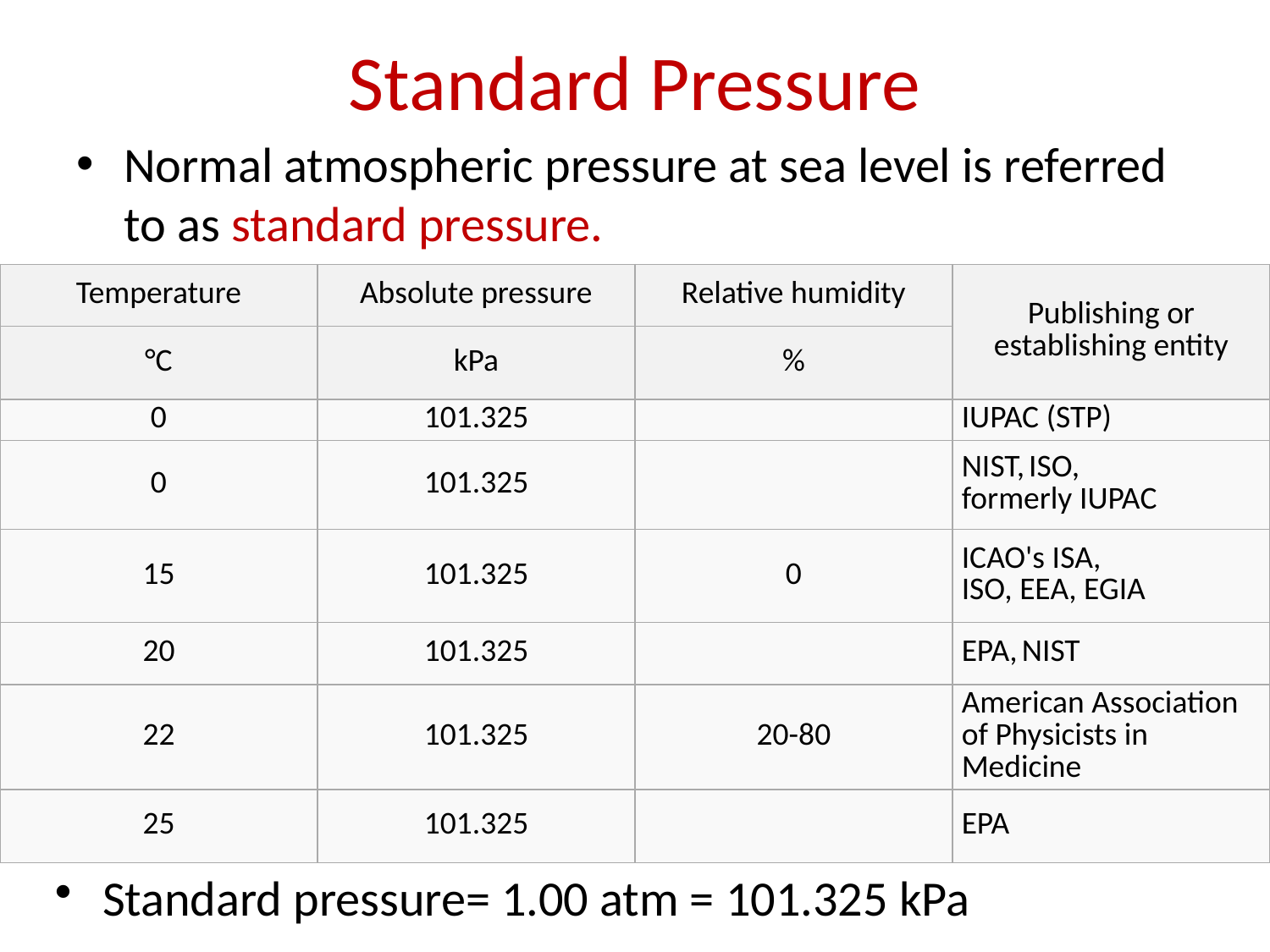

# Standard Pressure
Normal atmospheric pressure at sea level is referred to as standard pressure.
| Temperature | Absolute pressure | Relative humidity | Publishing or establishing entity |
| --- | --- | --- | --- |
| °C | kPa | % |  |
| 0 | 101.325 |  | IUPAC (STP) |
| 0 | 101.325 |  | NIST, ISO, formerly IUPAC |
| 15 | 101.325 | 0 | ICAO's ISA, ISO, EEA, EGIA |
| 20 | 101.325 |  | EPA, NIST |
| 22 | 101.325 | 20-80 | American Association of Physicists in Medicine |
| 25 | 101.325 |  | EPA |
Standard pressure= 1.00 atm = 101.325 kPa